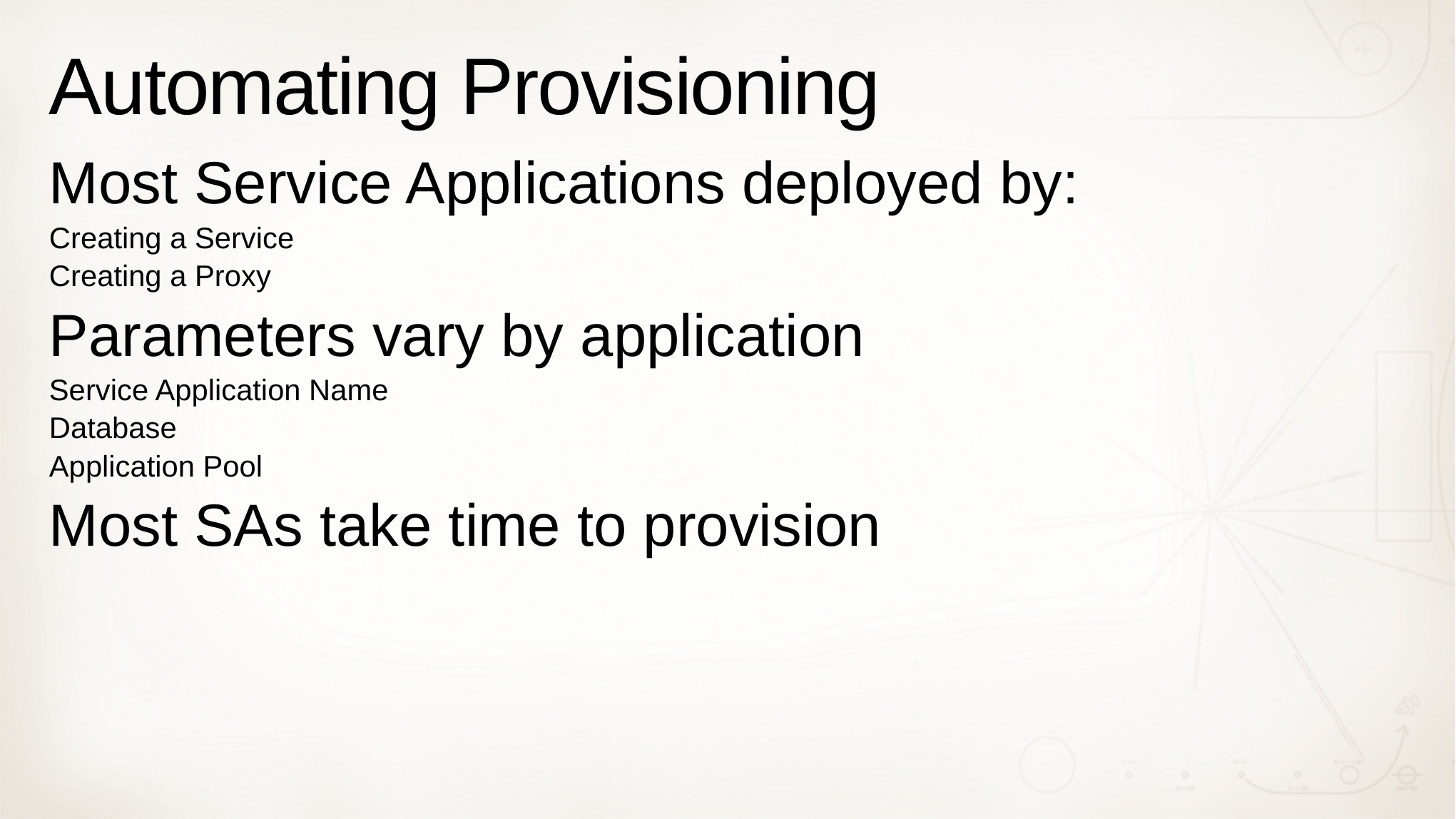

# Automating Provisioning
Most Service Applications deployed by:
Creating a Service
Creating a Proxy
Parameters vary by application
Service Application Name
Database
Application Pool
Most SAs take time to provision